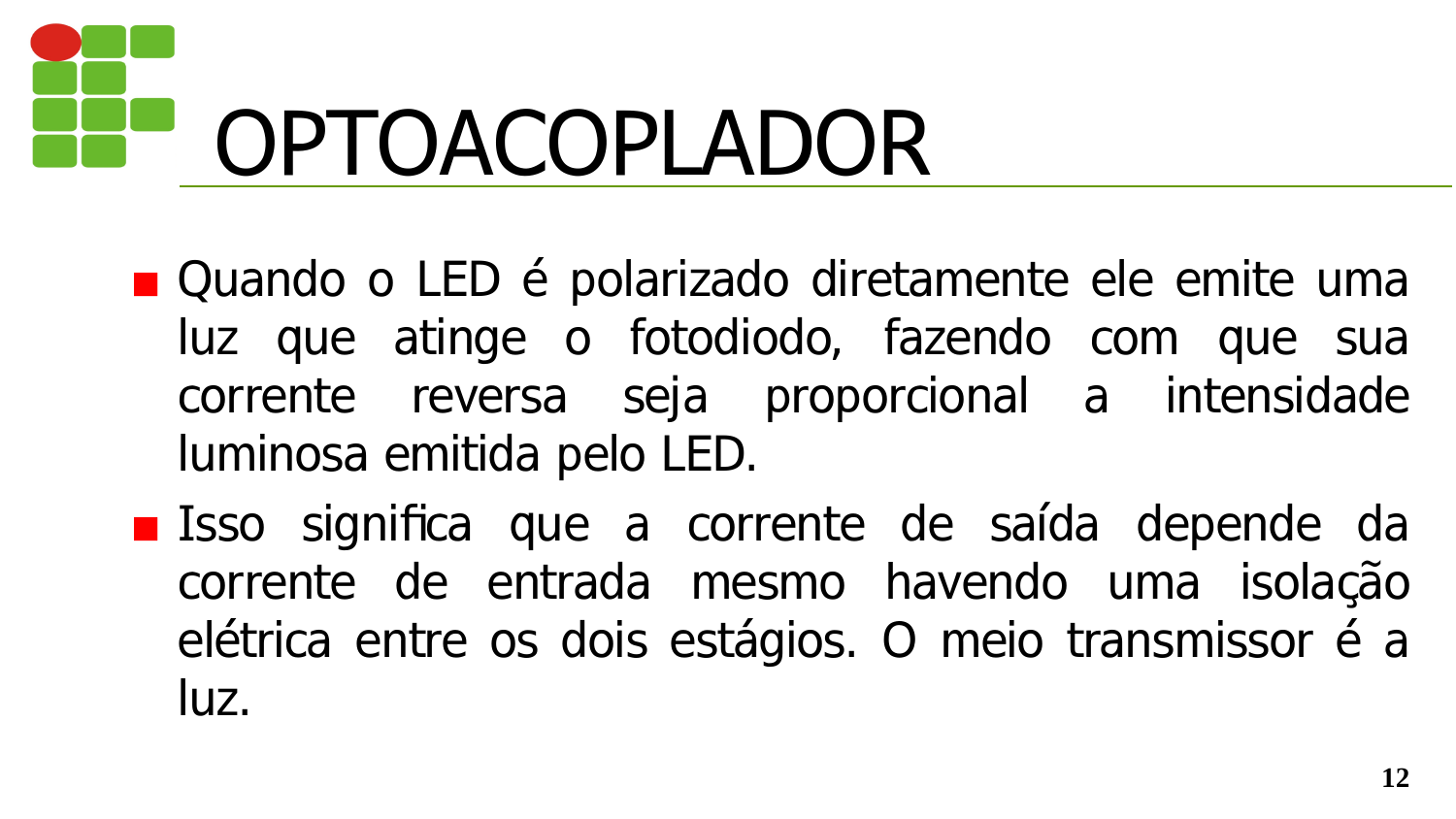

# OPTOACOPLADOR
Quando o LED é polarizado diretamente ele emite uma luz que atinge o fotodiodo, fazendo com que sua corrente reversa seja proporcional a intensidade luminosa emitida pelo LED.
Isso significa que a corrente de saída depende da corrente de entrada mesmo havendo uma isolação elétrica entre os dois estágios. O meio transmissor é a luz.
12